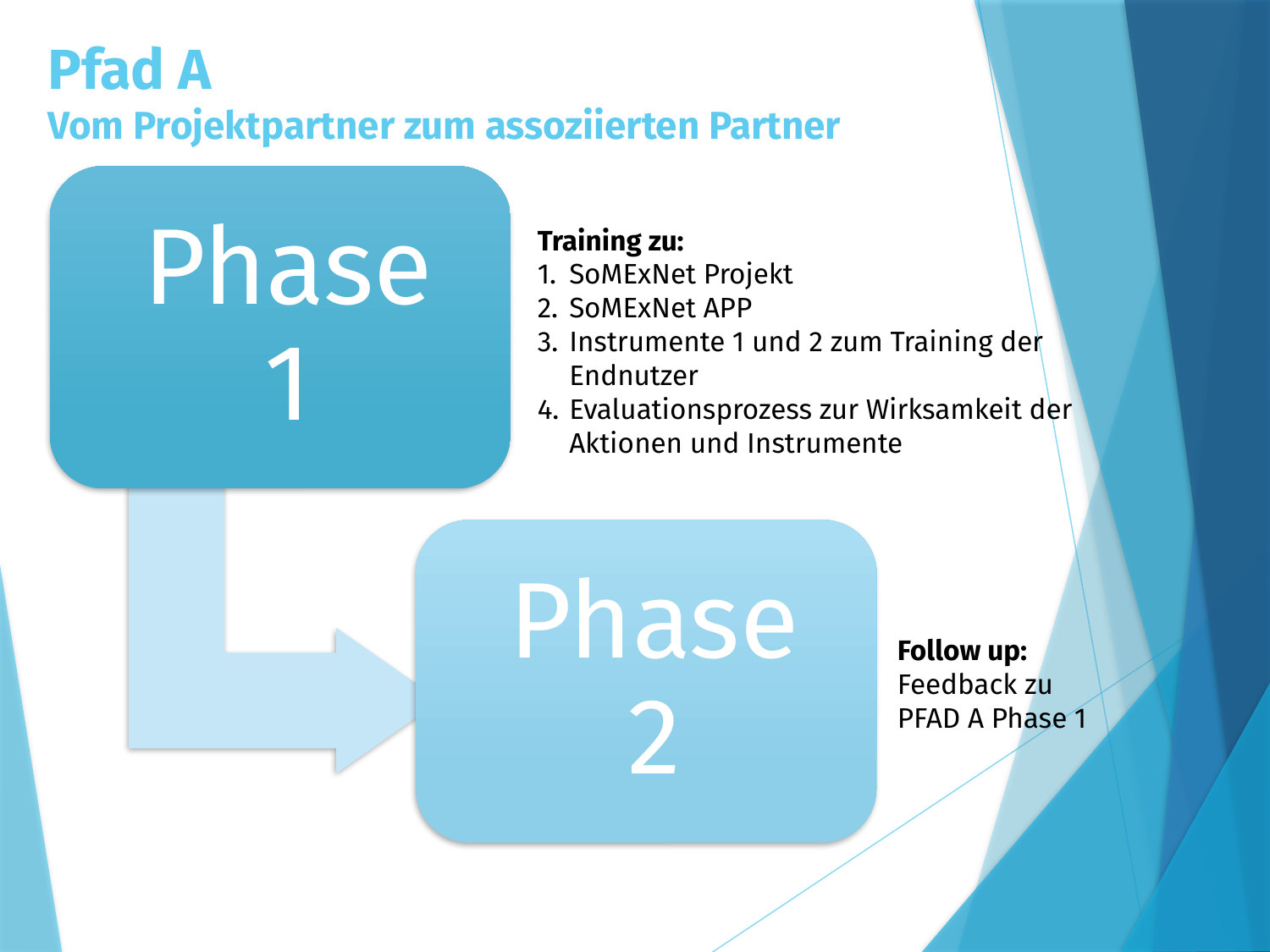

# Pfad A Vom Projektpartner zum assoziierten Partner
Phase 1
Phase 2
Training zu:
SoMExNet Projekt
SoMExNet APP
Instrumente 1 und 2 zum Training der Endnutzer
Evaluationsprozess zur Wirksamkeit der Aktionen und Instrumente
Follow up:
Feedback zu PFAD A Phase 1